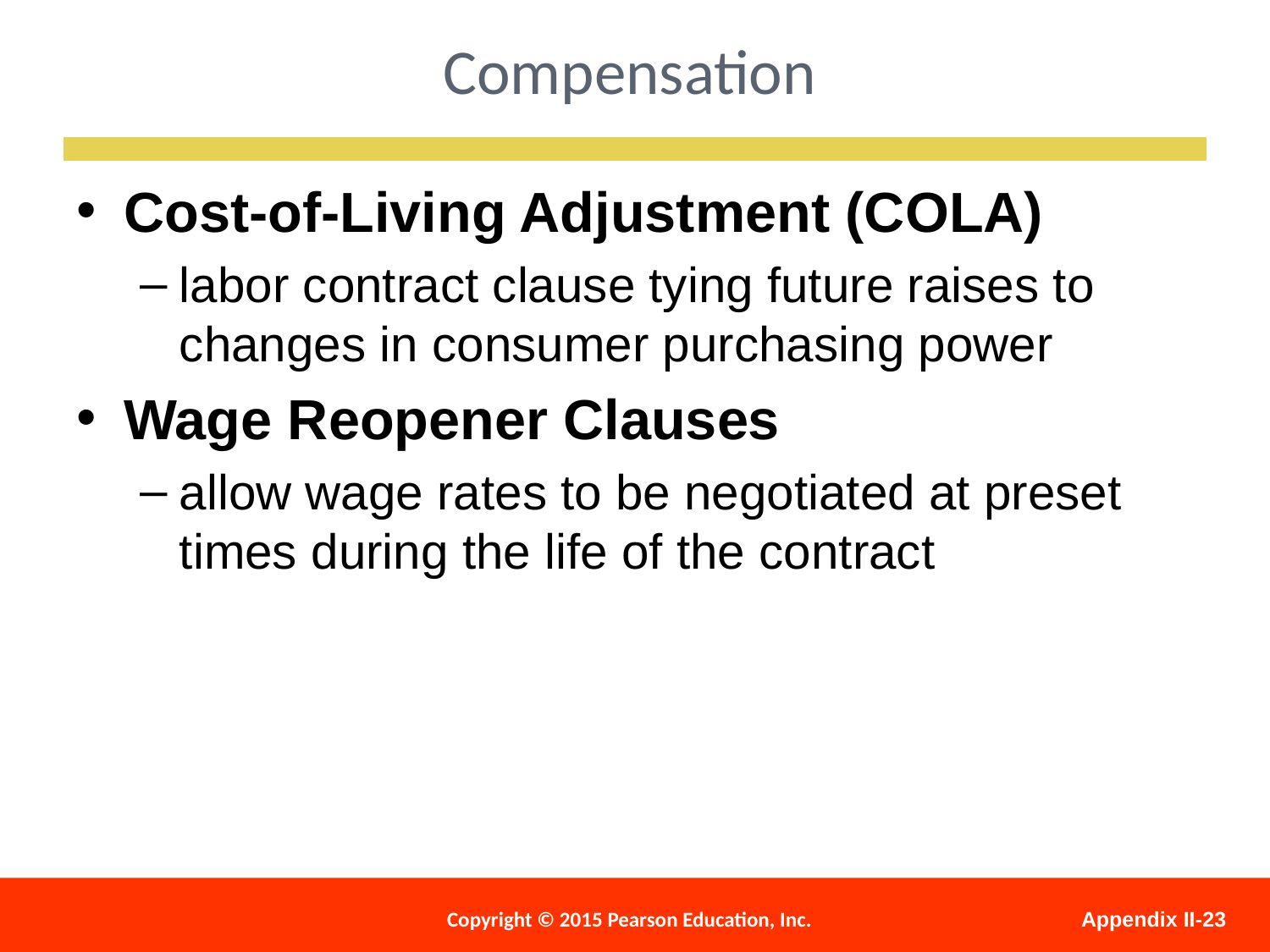

Compensation
Cost-of-Living Adjustment (COLA)
labor contract clause tying future raises to changes in consumer purchasing power
Wage Reopener Clauses
allow wage rates to be negotiated at preset times during the life of the contract